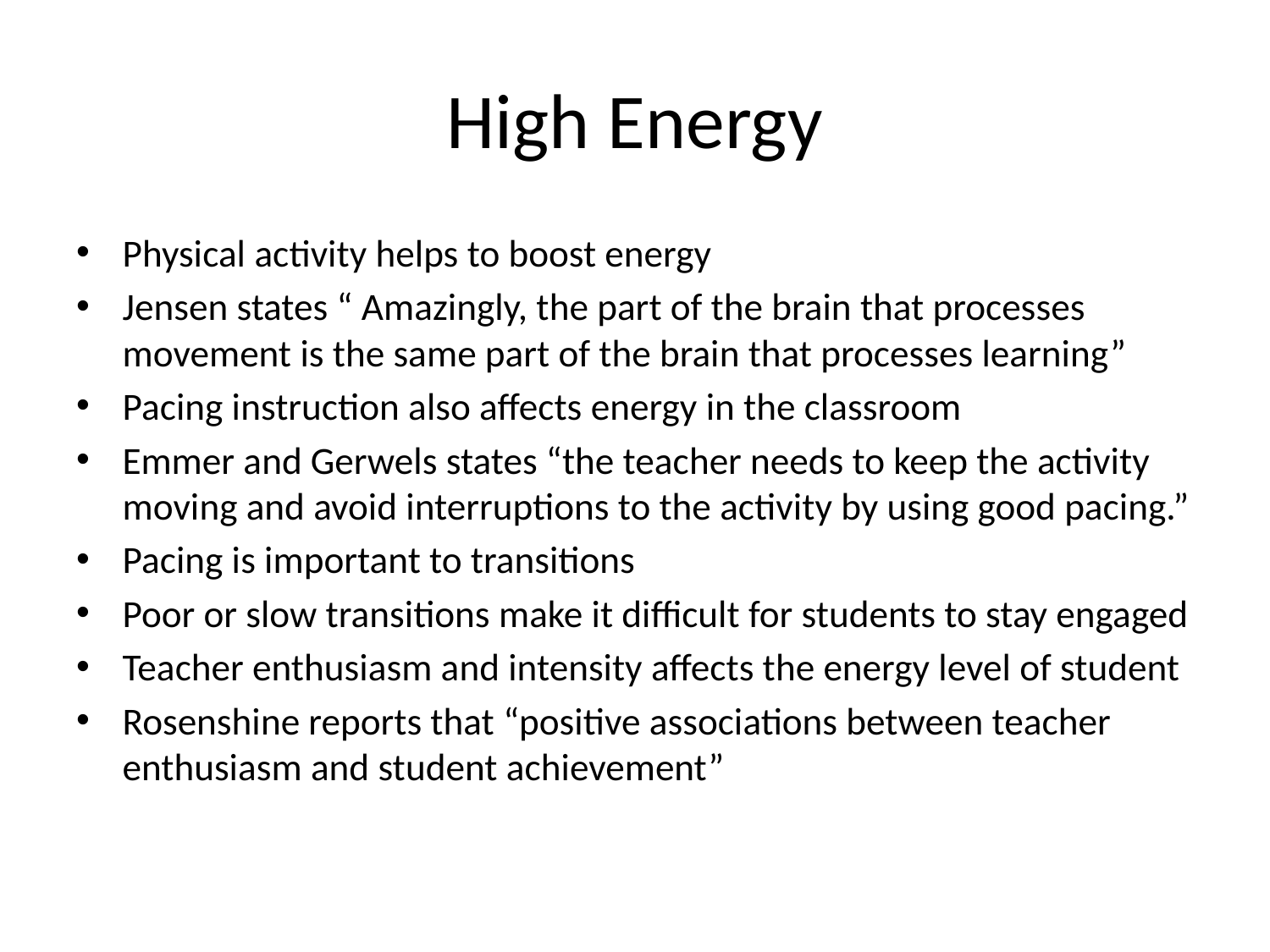

# High Energy
Physical activity helps to boost energy
Jensen states “ Amazingly, the part of the brain that processes movement is the same part of the brain that processes learning”
Pacing instruction also affects energy in the classroom
Emmer and Gerwels states “the teacher needs to keep the activity moving and avoid interruptions to the activity by using good pacing.”
Pacing is important to transitions
Poor or slow transitions make it difficult for students to stay engaged
Teacher enthusiasm and intensity affects the energy level of student
Rosenshine reports that “positive associations between teacher enthusiasm and student achievement”